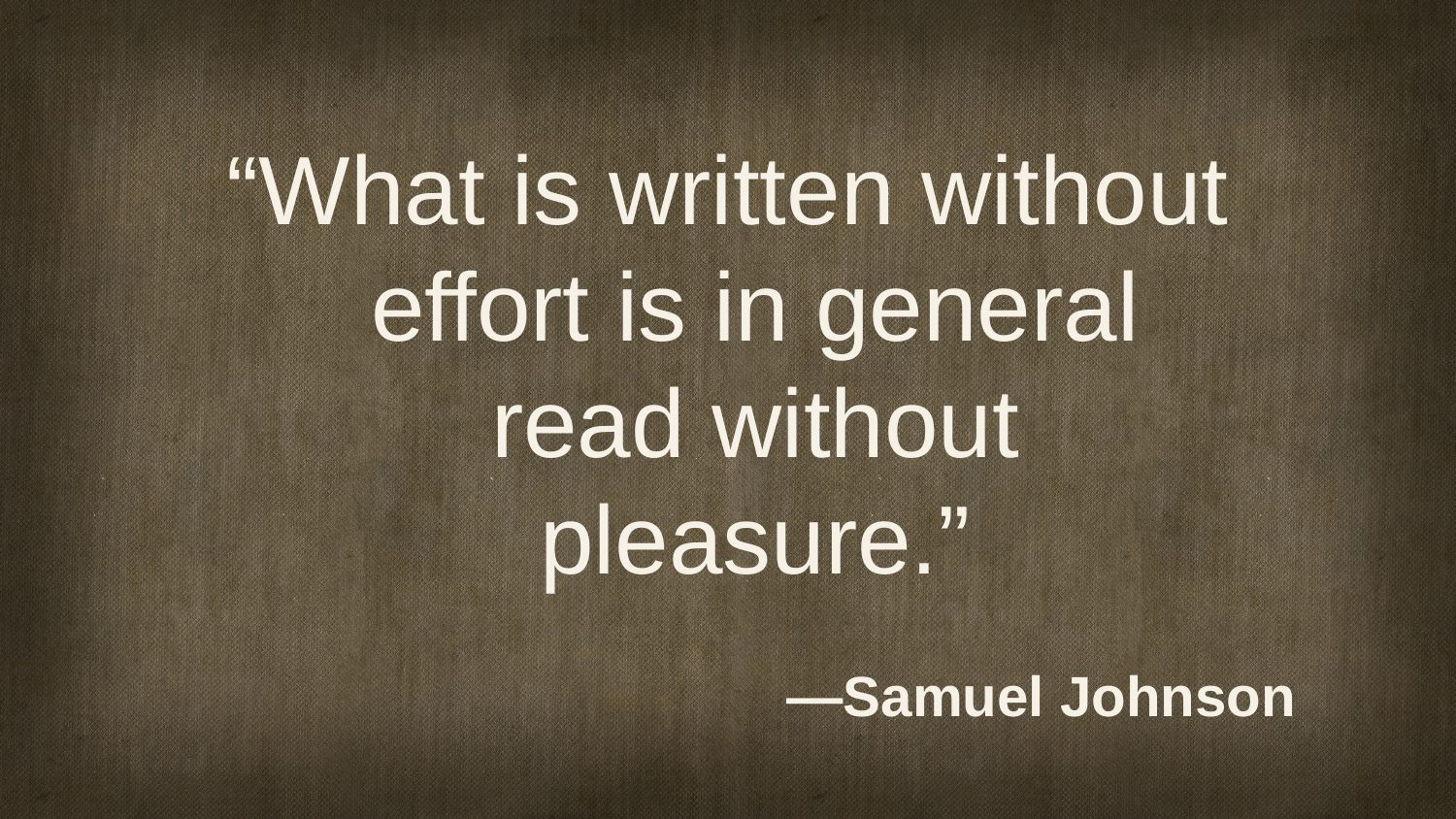

“What is written without effort is in general read without pleasure.”
—Samuel Johnson